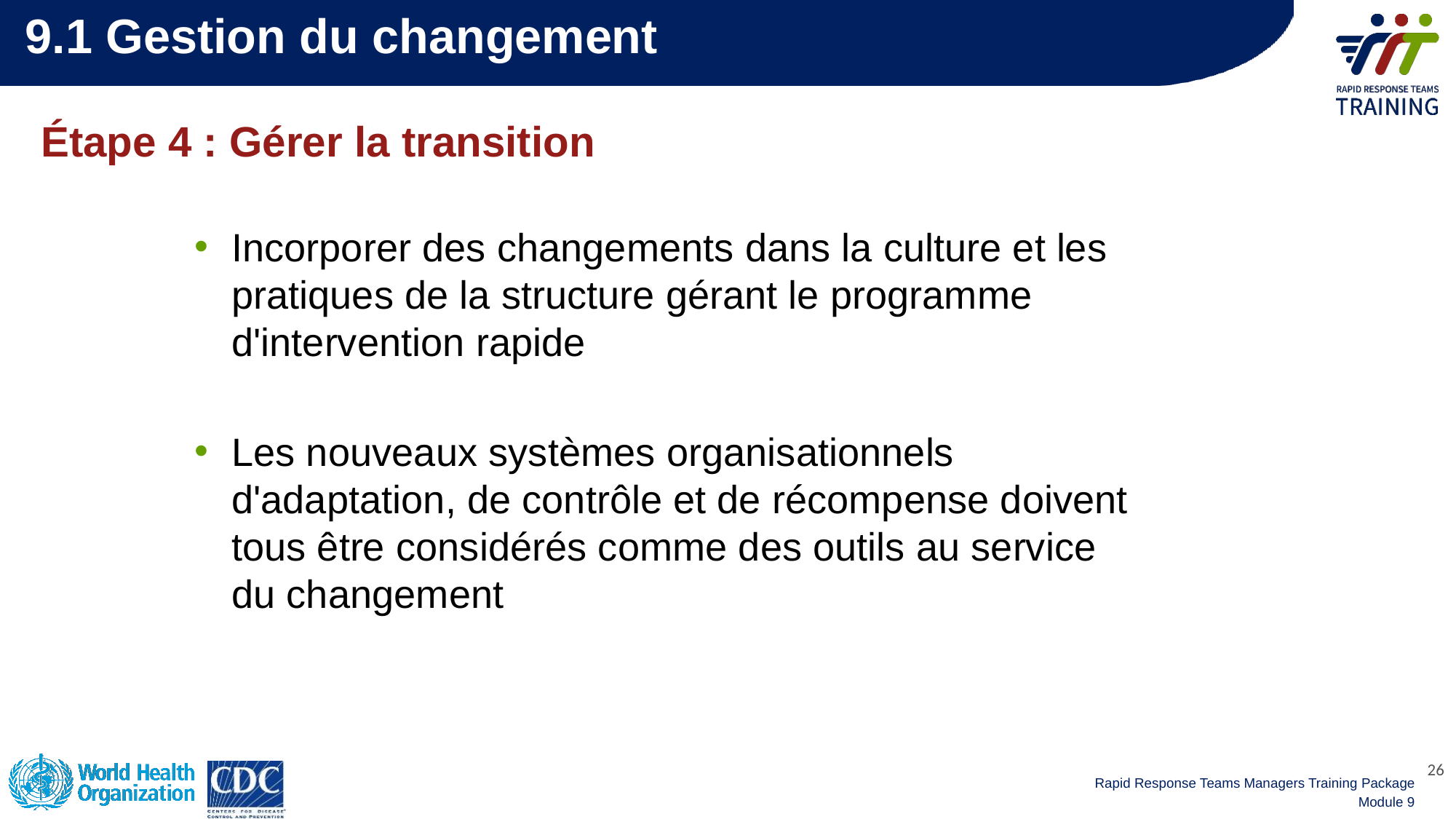

9.1 Gestion du changement
# Étape 4 : Gérer la transition
Incorporer des changements dans la culture et les pratiques de la structure gérant le programme d'intervention rapide

Les nouveaux systèmes organisationnels d'adaptation, de contrôle et de récompense doivent tous être considérés comme des outils au service du changement

26